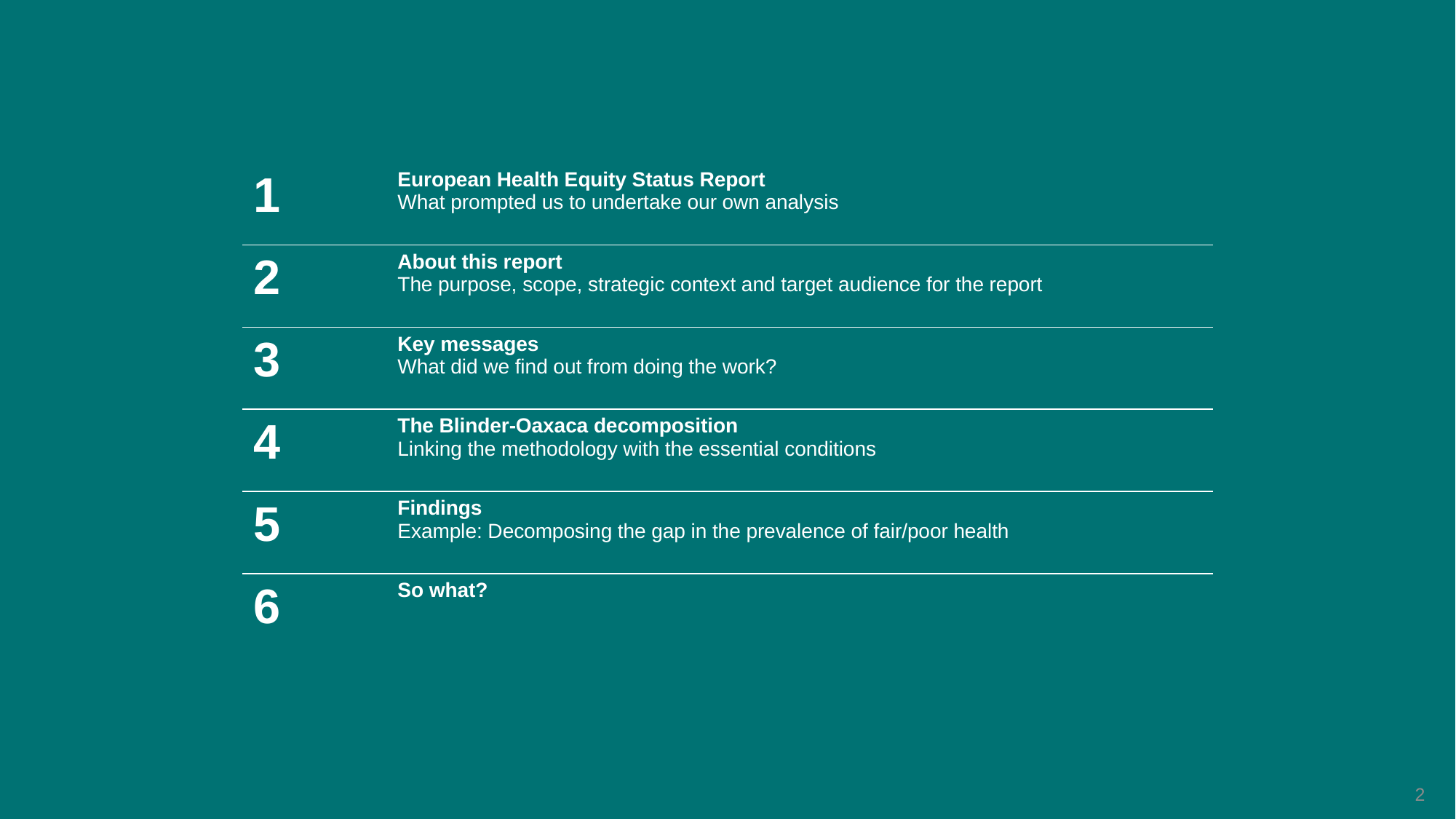

| 1 | European Health Equity Status Report What prompted us to undertake our own analysis |
| --- | --- |
| 2 | About this report The purpose, scope, strategic context and target audience for the report |
| 3 | Key messages What did we find out from doing the work? |
| 4 | The Blinder-Oaxaca decomposition Linking the methodology with the essential conditions |
| 5 | Findings Example: Decomposing the gap in the prevalence of fair/poor health |
| 6 | So what? |
2